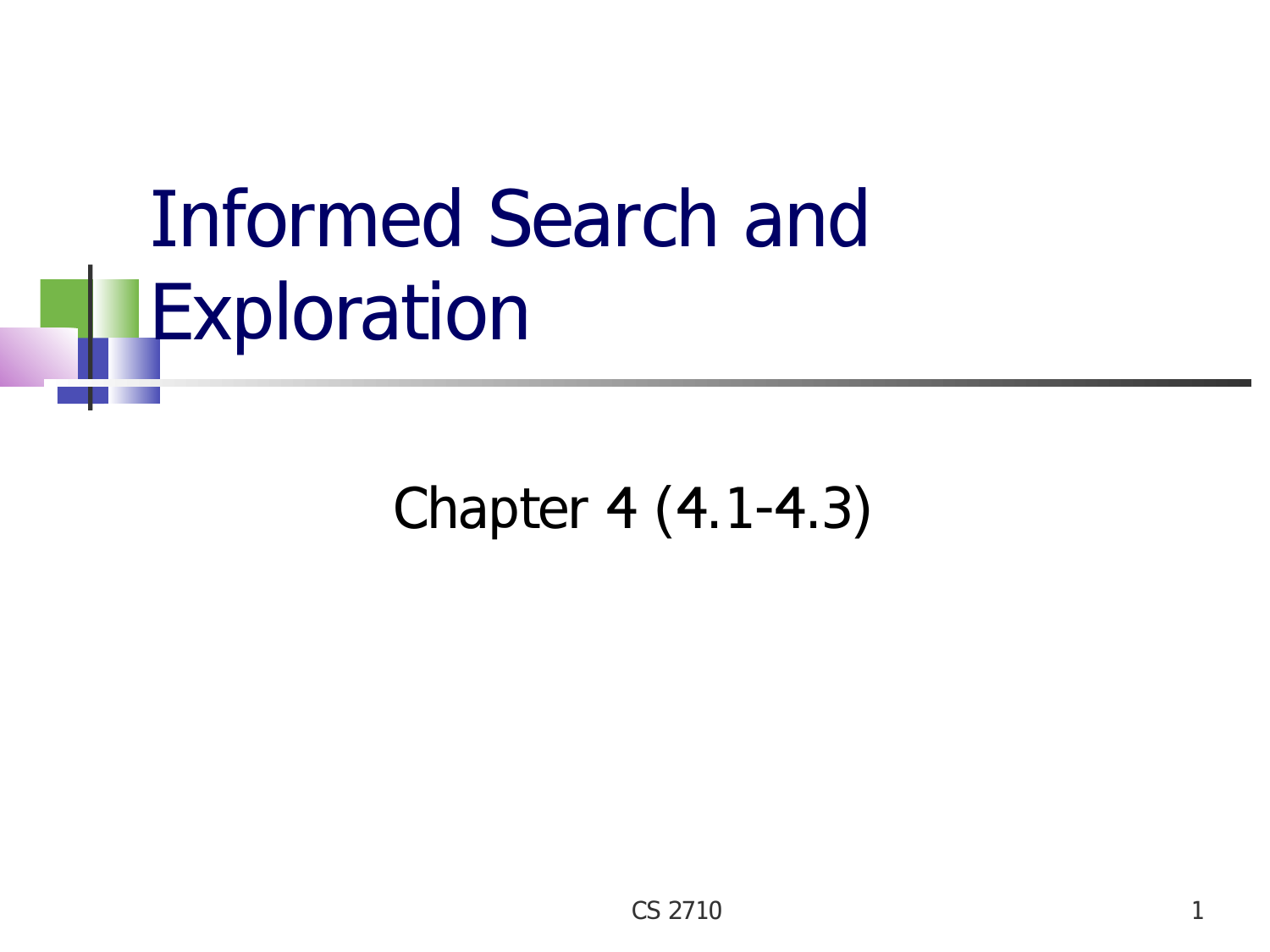

# Informed Search and Exploration
Chapter 4 (4.1-4.3)